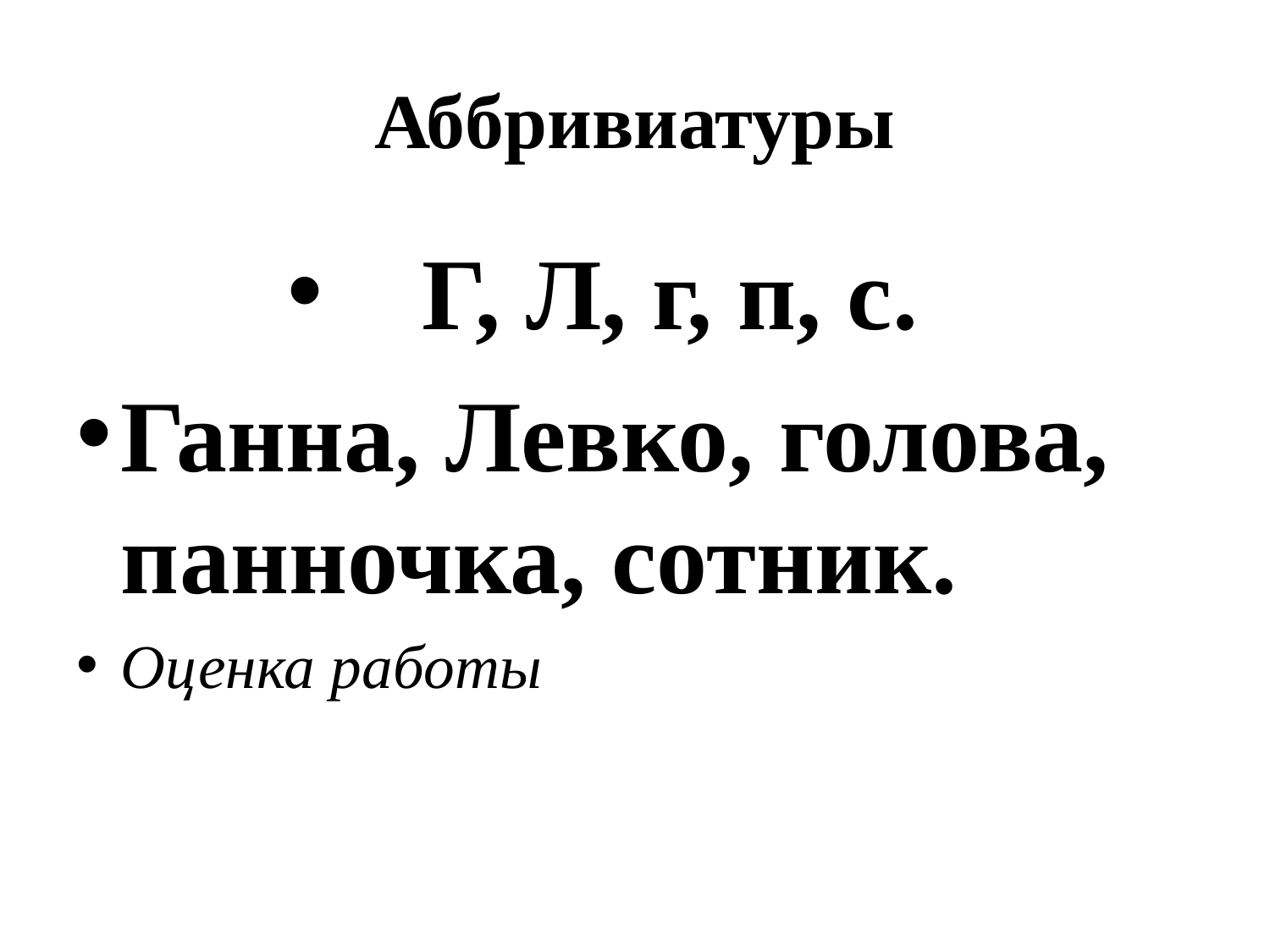

# Аббривиатуры
 Г, Л, г, п, с.
Ганна, Левко, голова, панночка, сотник.
Оценка работы